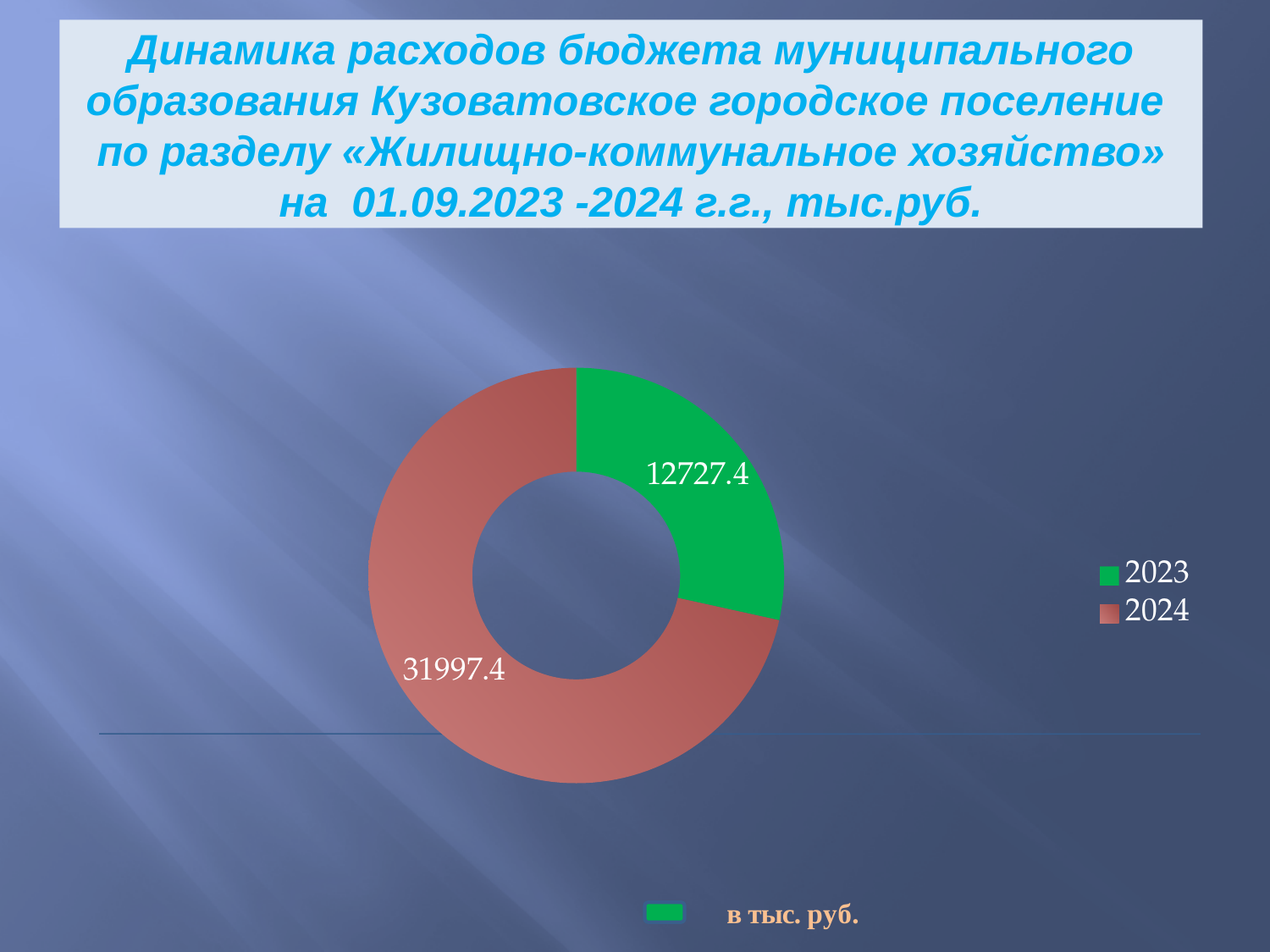

# Динамика расходов бюджета муниципального образования Кузоватовское городское поселение  по разделу «Жилищно-коммунальное хозяйство» на  01.09.2023 -2024 г.г., тыс.руб.

### Chart

| Category | Столбец1 | Столбец2 |
|---|---|---|
| 2023 | 12727.4 | None |
| 2024 | 31997.4 | None |